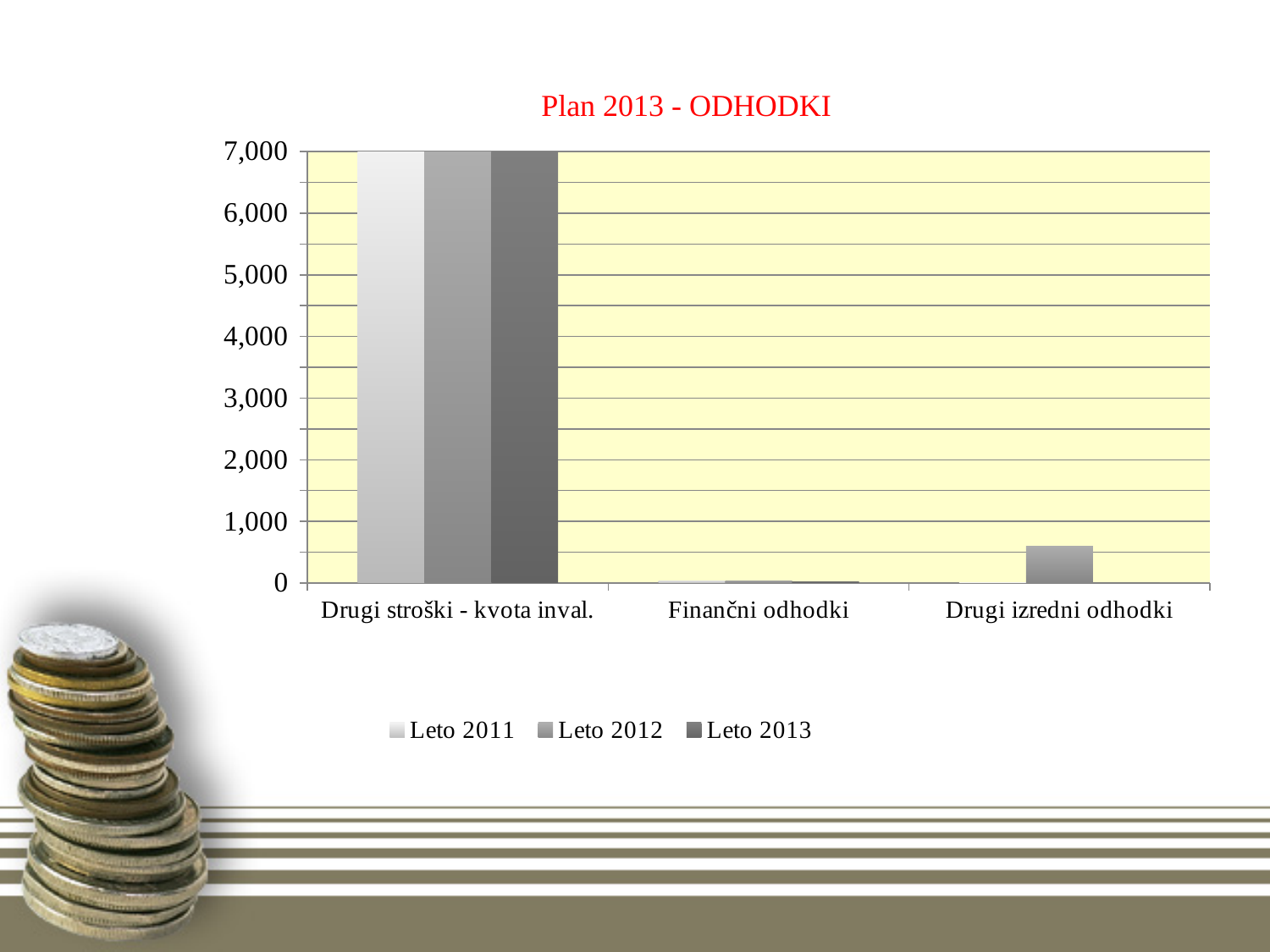

# Plan 2013 - ODHODKI

### Chart

| Category | Leto 2011 | Leto 2012 | Leto 2013 |
|---|---|---|---|
| Drugi stroški - kvota inval. | 19247.0 | 10590.0 | 13000.0 |
| Finančni odhodki | 26.41 | 26.0 | 25.0 |
| Drugi izredni odhodki | 0.0 | 595.0 | 0.0 |